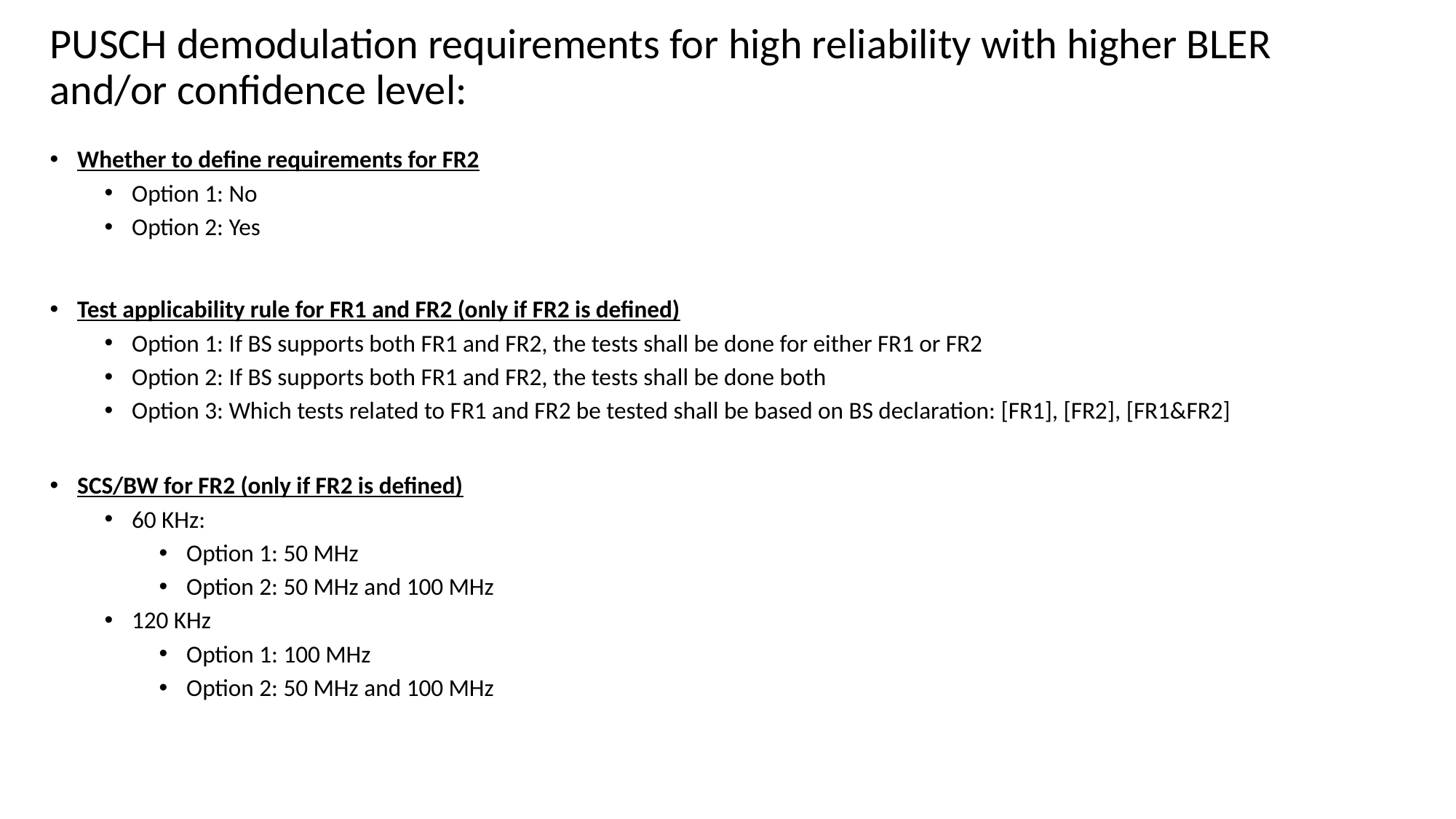

# PUSCH demodulation requirements for high reliability with higher BLER and/or confidence level:
Whether to define requirements for FR2
Option 1: No
Option 2: Yes

Test applicability rule for FR1 and FR2 (only if FR2 is defined)
Option 1: If BS supports both FR1 and FR2, the tests shall be done for either FR1 or FR2
Option 2: If BS supports both FR1 and FR2, the tests shall be done both
Option 3: Which tests related to FR1 and FR2 be tested shall be based on BS declaration: [FR1], [FR2], [FR1&FR2]

SCS/BW for FR2 (only if FR2 is defined)
60 KHz:
Option 1: 50 MHz
Option 2: 50 MHz and 100 MHz
120 KHz
Option 1: 100 MHz
Option 2: 50 MHz and 100 MHz